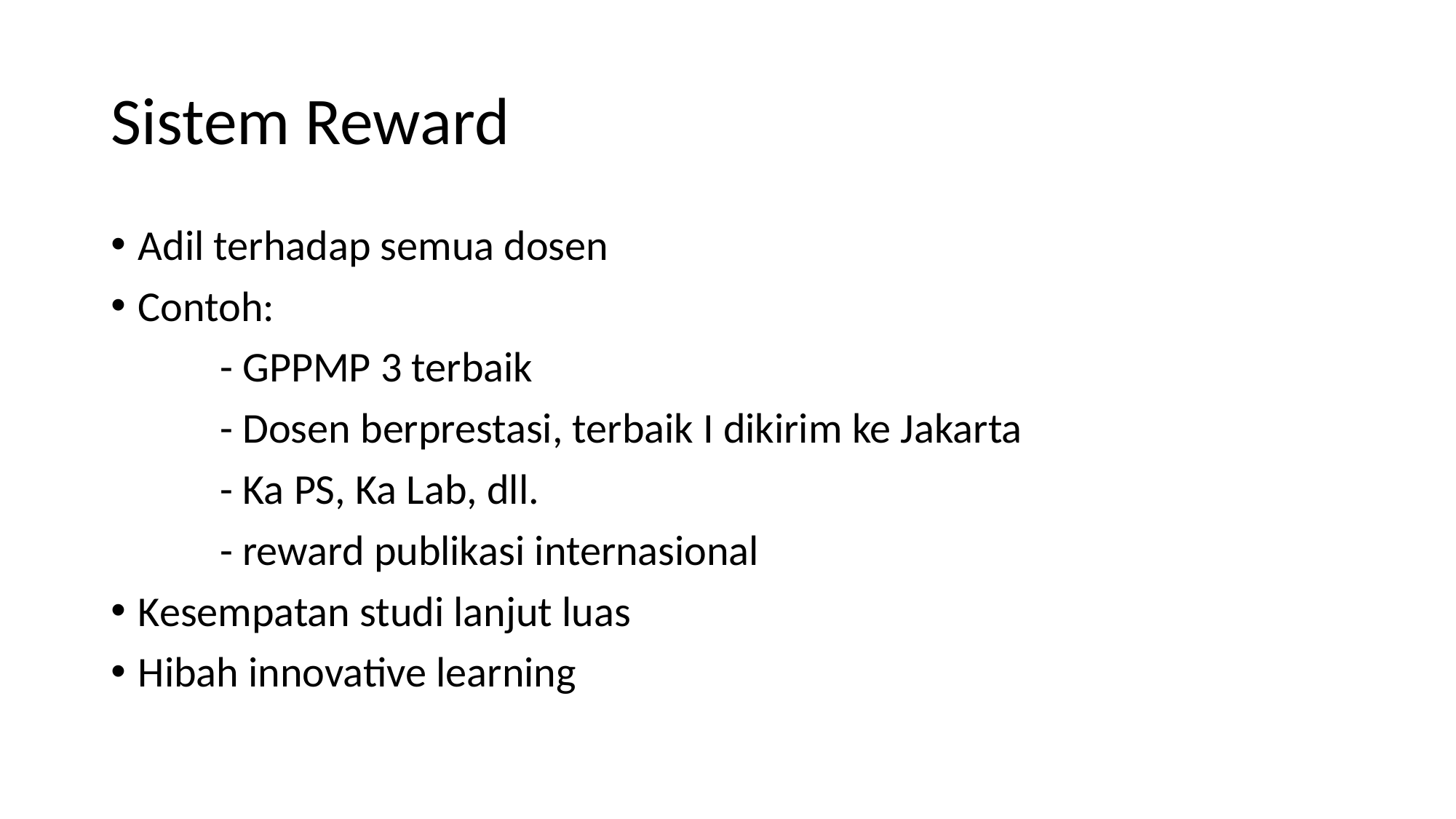

# Sistem Reward
Adil terhadap semua dosen
Contoh:
	- GPPMP 3 terbaik
	- Dosen berprestasi, terbaik I dikirim ke Jakarta
	- Ka PS, Ka Lab, dll.
	- reward publikasi internasional
Kesempatan studi lanjut luas
Hibah innovative learning